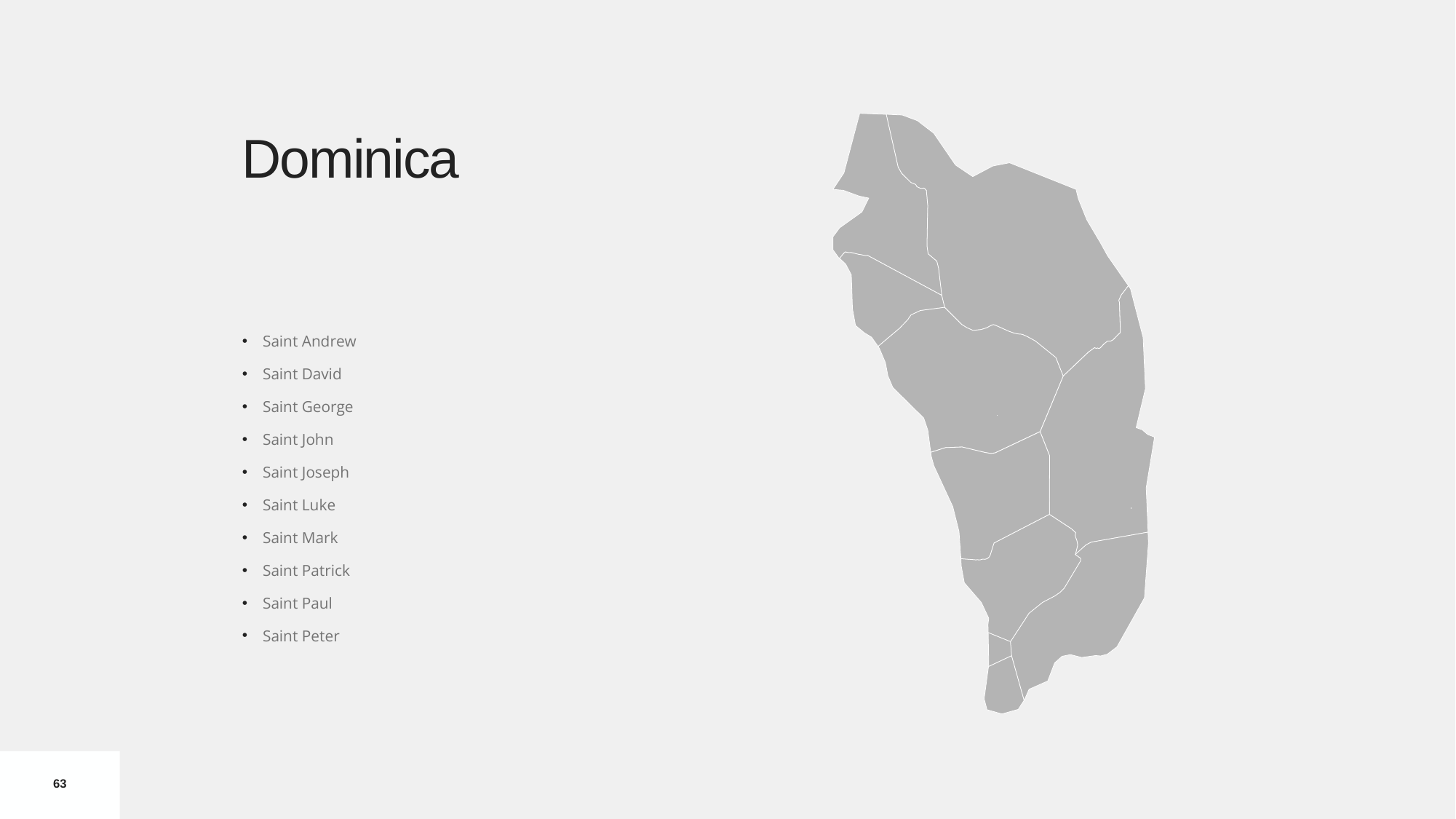

# Dominica

Saint Andrew
Saint David
Saint George
Saint John
Saint Joseph
Saint Luke
Saint Mark
Saint Patrick
Saint Paul
Saint Peter